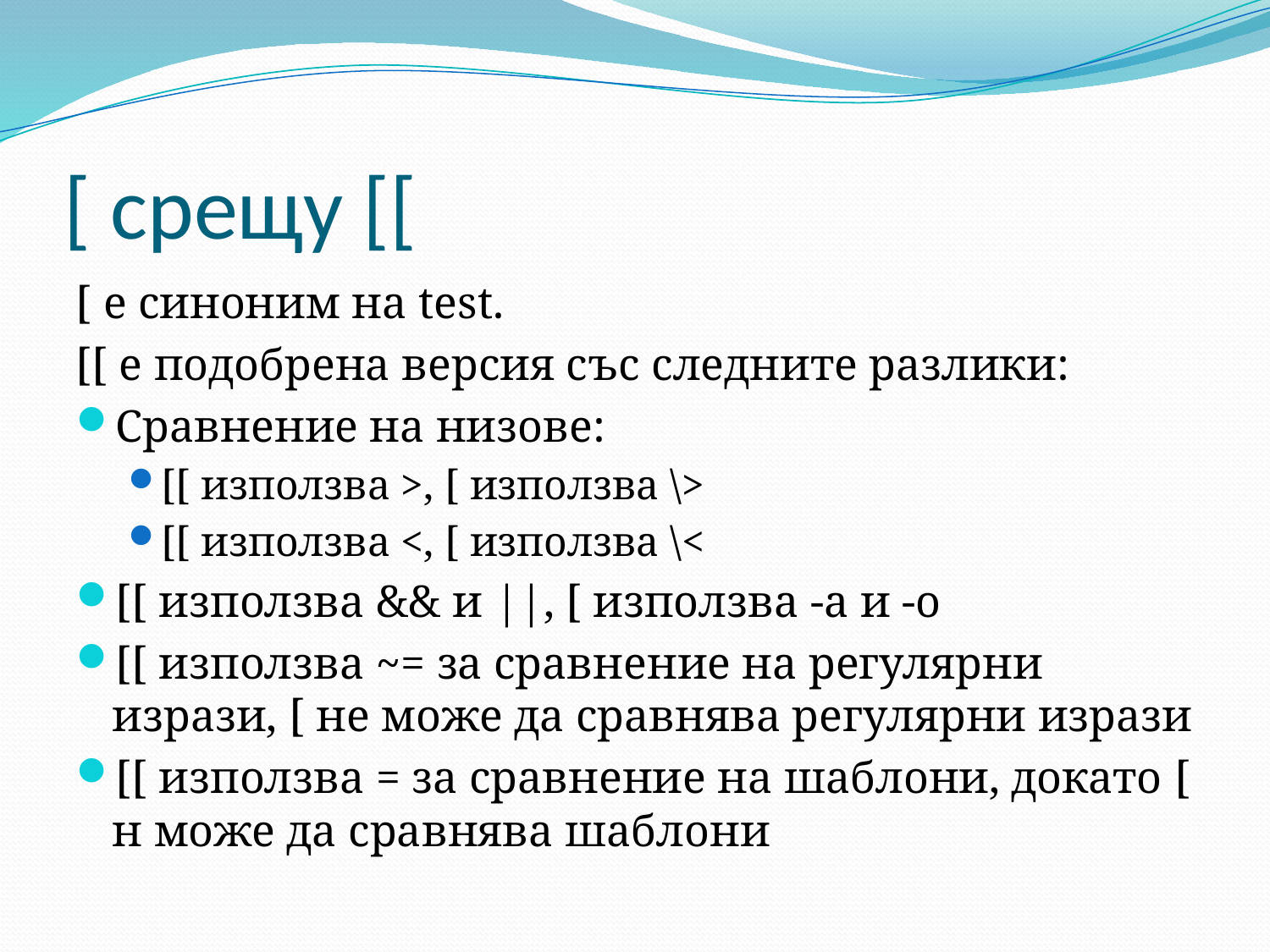

# [ срещу [[
[ е синоним на test.
[[ е подобрена версия със следните разлики:
Сравнение на низове:
[[ използва >, [ използва \>
[[ използва <, [ използва \<
[[ използва && и ||, [ използва -a и -o
[[ използва ~= за сравнение на регулярни изрази, [ не може да сравнява регулярни изрази
[[ използва = за сравнение на шаблони, докато [ н може да сравнява шаблони